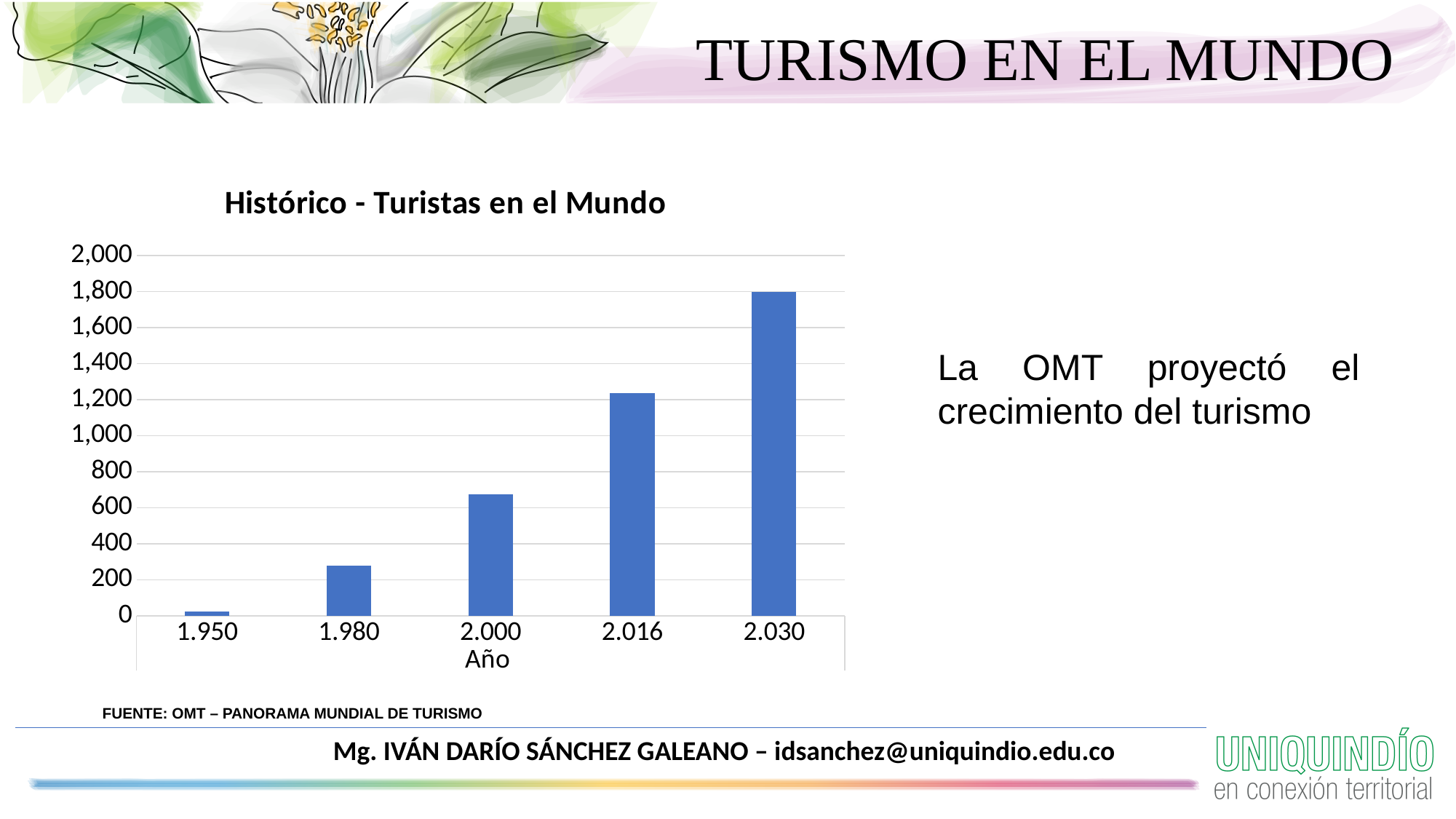

TURISMO EN EL MUNDO

### Chart: Histórico - Turistas en el Mundo

| Category | Turistas  |
|---|---|
| 1.950 | 25.0 |
| 1.980 | 278.0 |
| 2.000 | 674.0 |
| 2.016 | 1235.0 |
| 2.030 | 1800.0 |
La OMT proyectó el crecimiento del turismo
FUENTE: OMT – PANORAMA MUNDIAL DE TURISMO
Mg. IVÁN DARÍO SÁNCHEZ GALEANO – idsanchez@uniquindio.edu.co